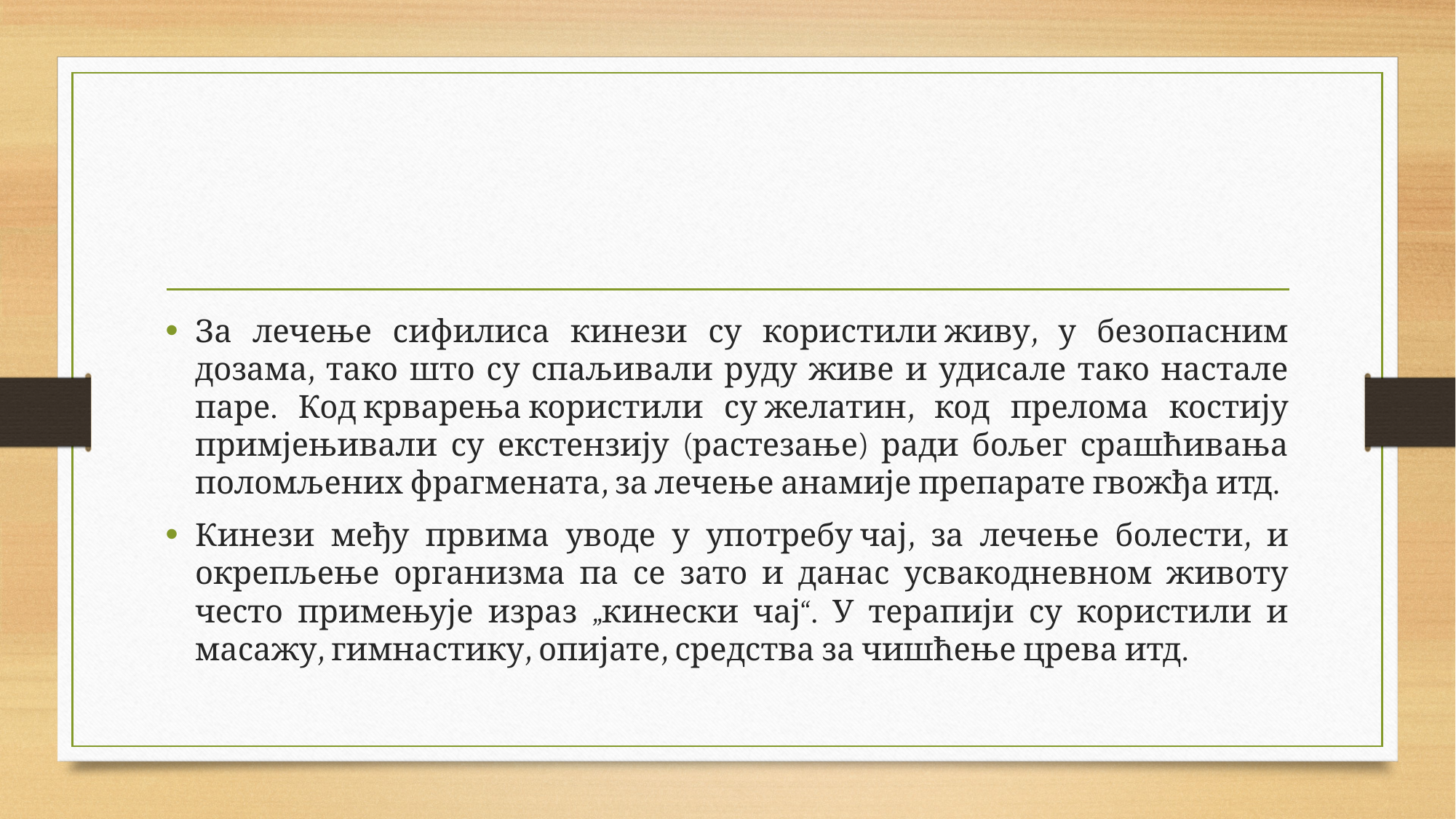

За лечење сифилиса кинези су користили живу, у безопасним дозама, тако што су спаљивали руду живе и удисале тако настале паре. Код крварења користили су желатин, код прелома костију примјењивали су екстензију (растезање) ради бољег срашћивања поломљених фрагмената, за лечење анамије препарате гвожђа итд.
Кинези међу првима уводе у употребу чај, за лечење болести, и окрепљење организма па се зато и данас усвакодневном животу често примењује израз „кинески чај“. У терапији су користили и масажу, гимнастику, опијате, средства за чишћење црева итд.